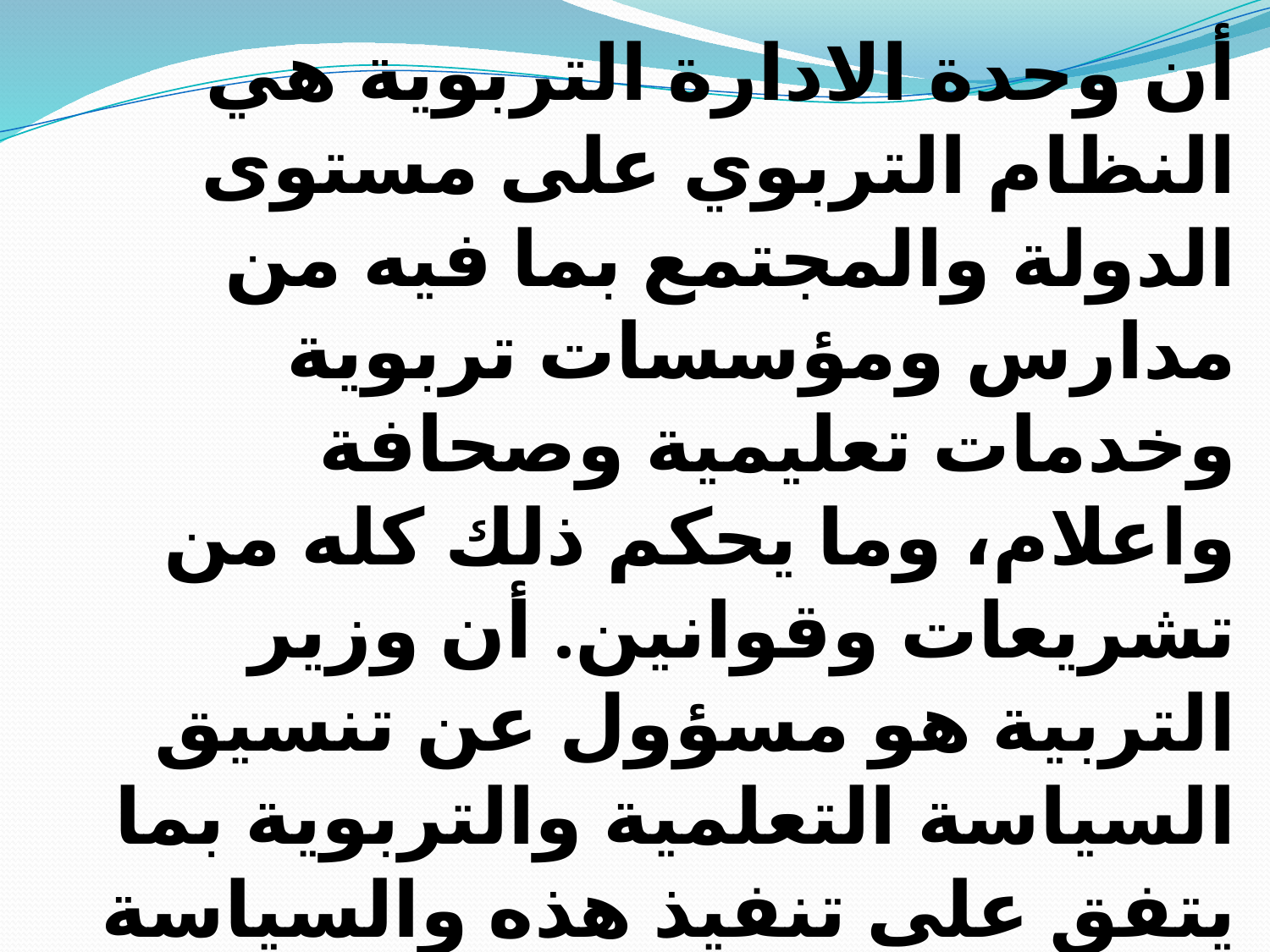

أن وحدة الادارة التربوية هي النظام التربوي على مستوى الدولة والمجتمع بما فيه من مدارس ومؤسسات تربوية وخدمات تعليمية وصحافة واعلام، وما يحكم ذلك كله من تشريعات وقوانين. أن وزير التربية هو مسؤول عن تنسيق السياسة التعلمية والتربوية بما يتفق على تنفيذ هذه والسياسة العاملة للدولة على الصعيد القومي، كما أنه هو المسؤول عن الاشراف السياسة.